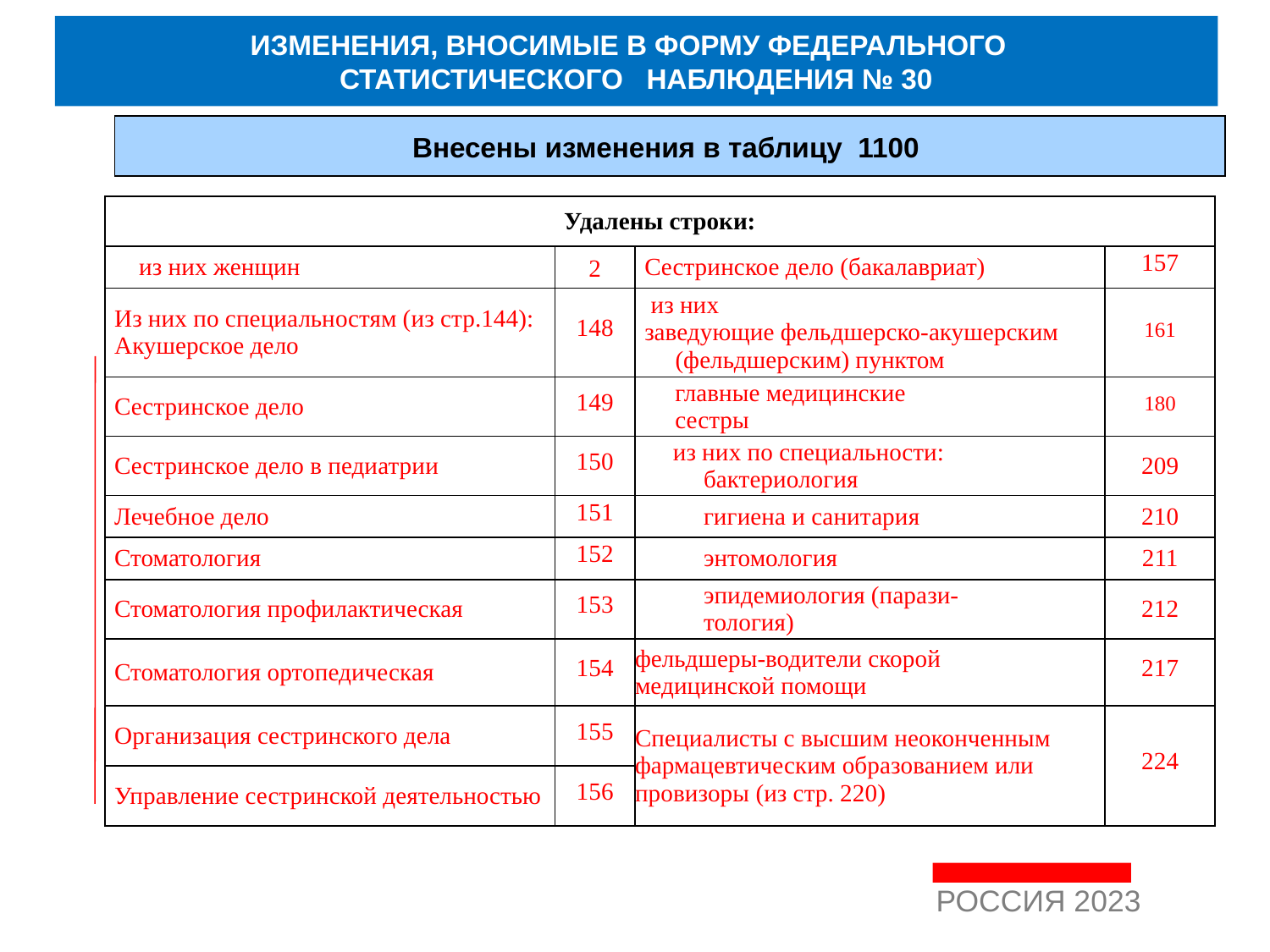

ИЗМЕНЕНИЯ, ВНОСИМЫЕ В ФОРМУ ФЕДЕРАЛЬНОГО
СТАТИСТИЧЕСКОГО   НАБЛЮДЕНИЯ № 30
Внесены изменения в таблицу  1100

| Удалены строки: |  |  |  |
| --- | --- | --- | --- |
| из них женщин | 2 | Сестринское дело (бакалавриат) | 157 |
| Из них по специальностям (из стр.144): Акушерское дело | 148 | из них заведующие фельдшерско-акушерским (фельдшерским) пунктом | 161 |
| Сестринское дело | 149 | главные медицинские сестры | 180 |
| Сестринское дело в педиатрии | 150 | из них по специальности: бактериология | 209 |
| Лечебное дело | 151 | гигиена и санитария | 210 |
| Стоматология | 152 | энтомология | 211 |
| Стоматология профилактическая | 153 | эпидемиология (парази- тология) | 212 |
| Стоматология ортопедическая | 154 | фельдшеры-водители скорой медицинской помощи | 217 |
| Организация сестринского дела | 155 | Специалисты с высшим неоконченным фармацевтическим образованием или провизоры (из стр. 220) | 224 |
| Управление сестринской деятельностью | 156 |  |  |

РОССИЯ 2023